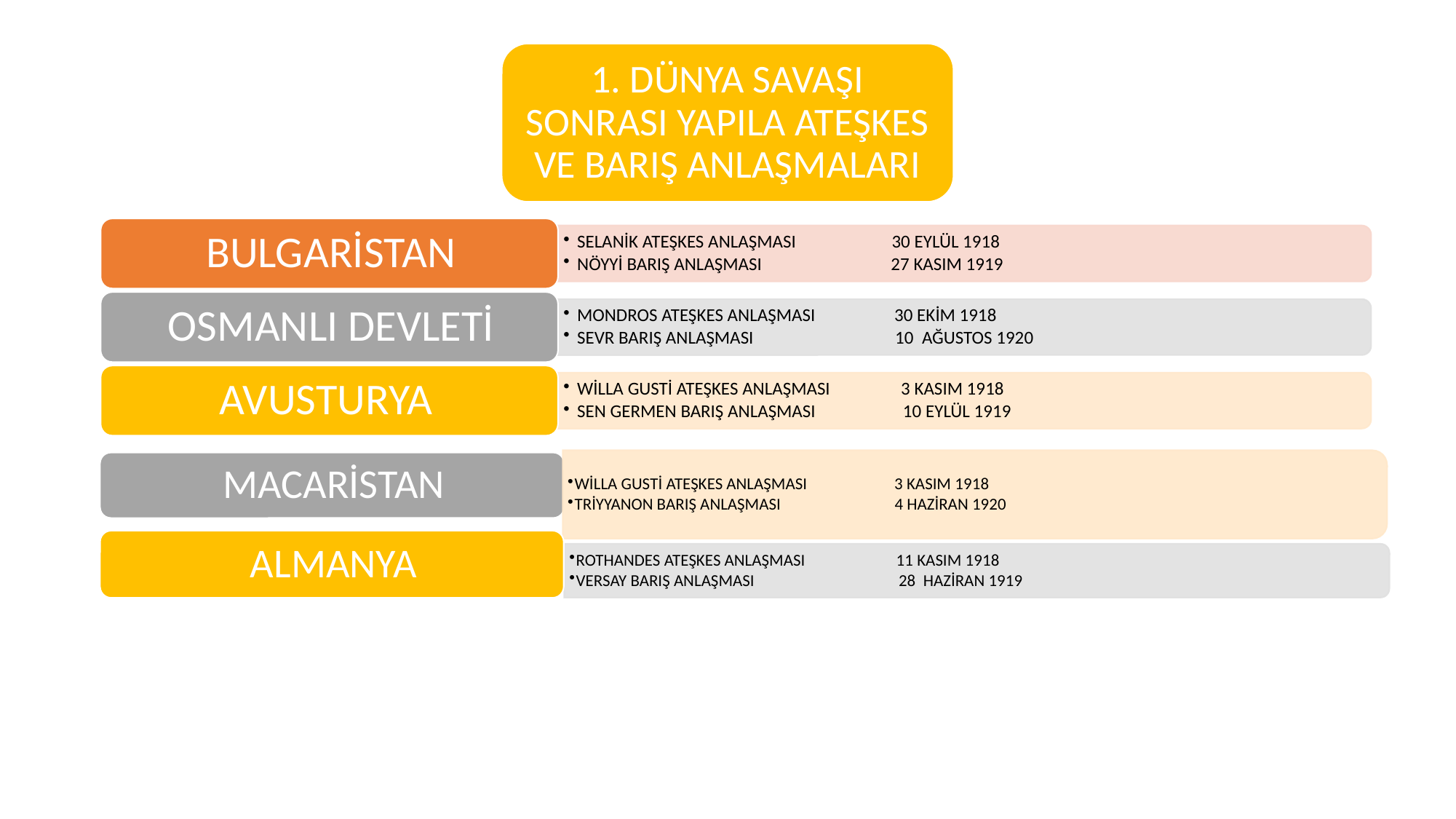

1. DÜNYA SAVAŞI SONRASI YAPILA ATEŞKES VE BARIŞ ANLAŞMALARI
SELANİK ATEŞKES ANLAŞMASI                       30 EYLÜL 1918
NÖYYİ BARIŞ ANLAŞMASI                               27 KASIM 1919
BULGARİSTAN
MONDROS ATEŞKES ANLAŞMASI                   30 EKİM 1918
SEVR BARIŞ ANLAŞMASI                                  10  AĞUSTOS 1920
OSMANLI DEVLETİ
WİLLA GUSTİ ATEŞKES ANLAŞMASI                 3 KASIM 1918
SEN GERMEN BARIŞ ANLAŞMASI                     10 EYLÜL 1919
AVUSTURYA
ROTHANDES ATEŞKES ANLAŞMASI                        11 KASIM 1918
VERSAY BARIŞ ANLAŞMASI                                      28  HAZİRAN 1919
MACARİSTAN
WİLLA GUSTİ ATEŞKES ANLAŞMASI                       3 KASIM 1918
TRİYYANON BARIŞ ANLAŞMASI                              4 HAZİRAN 1920
ALMANYA